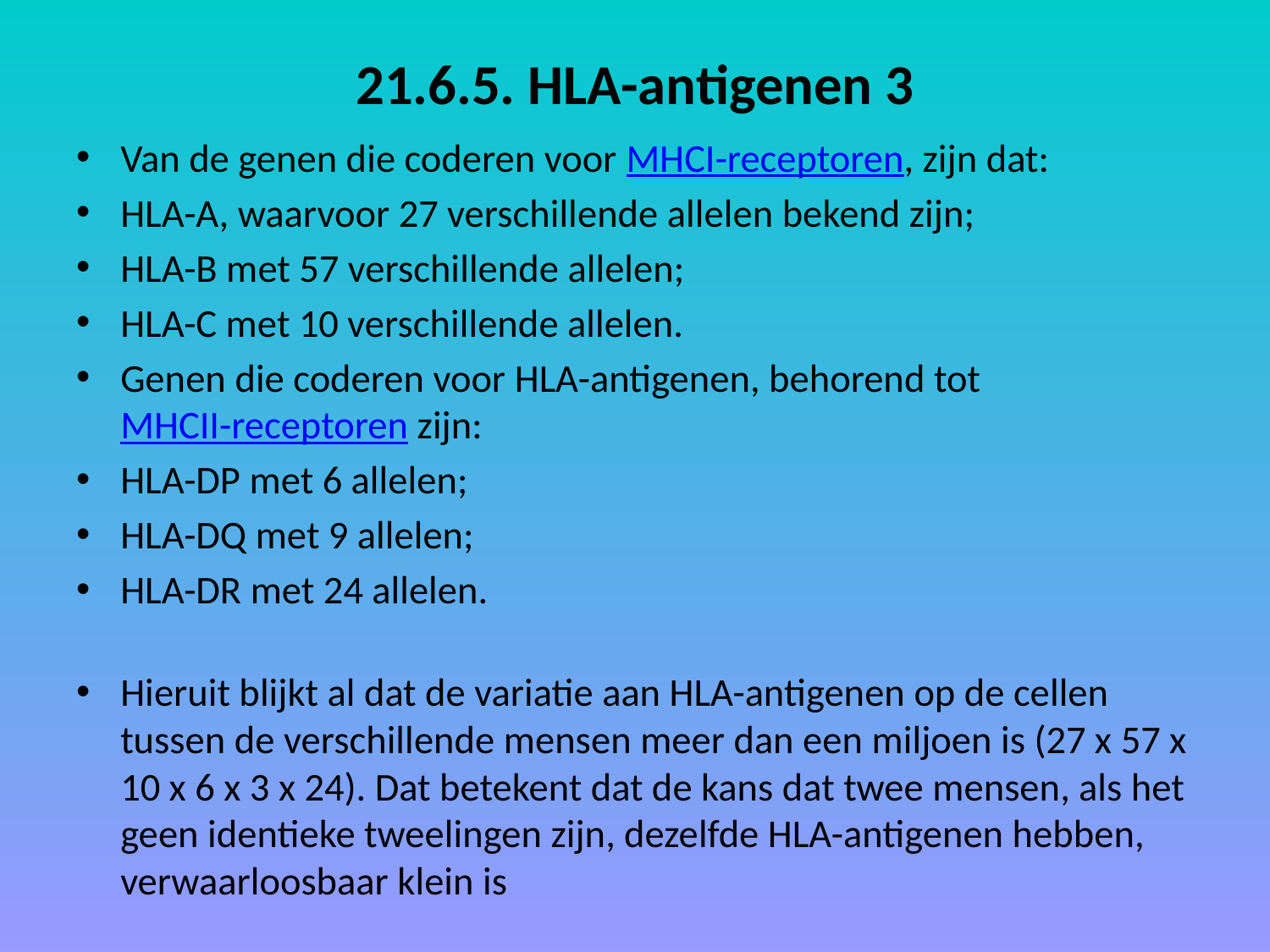

# 21.6.5. HLA-antigenen 3
Van de genen die coderen voor MHCI-receptoren, zijn dat:
HLA-A, waarvoor 27 verschillende allelen bekend zijn;
HLA-B met 57 verschillende allelen;
HLA-C met 10 verschillende allelen.
Genen die coderen voor HLA-antigenen, behorend tot MHCII-receptoren zijn:
HLA-DP met 6 allelen;
HLA-DQ met 9 allelen;
HLA-DR met 24 allelen.
Hieruit blijkt al dat de variatie aan HLA-antigenen op de cellen tussen de verschillende mensen meer dan een miljoen is (27 x 57 x 10 x 6 x 3 x 24). Dat betekent dat de kans dat twee mensen, als het geen identieke tweelingen zijn, dezelfde HLA-antigenen hebben, verwaarloosbaar klein is